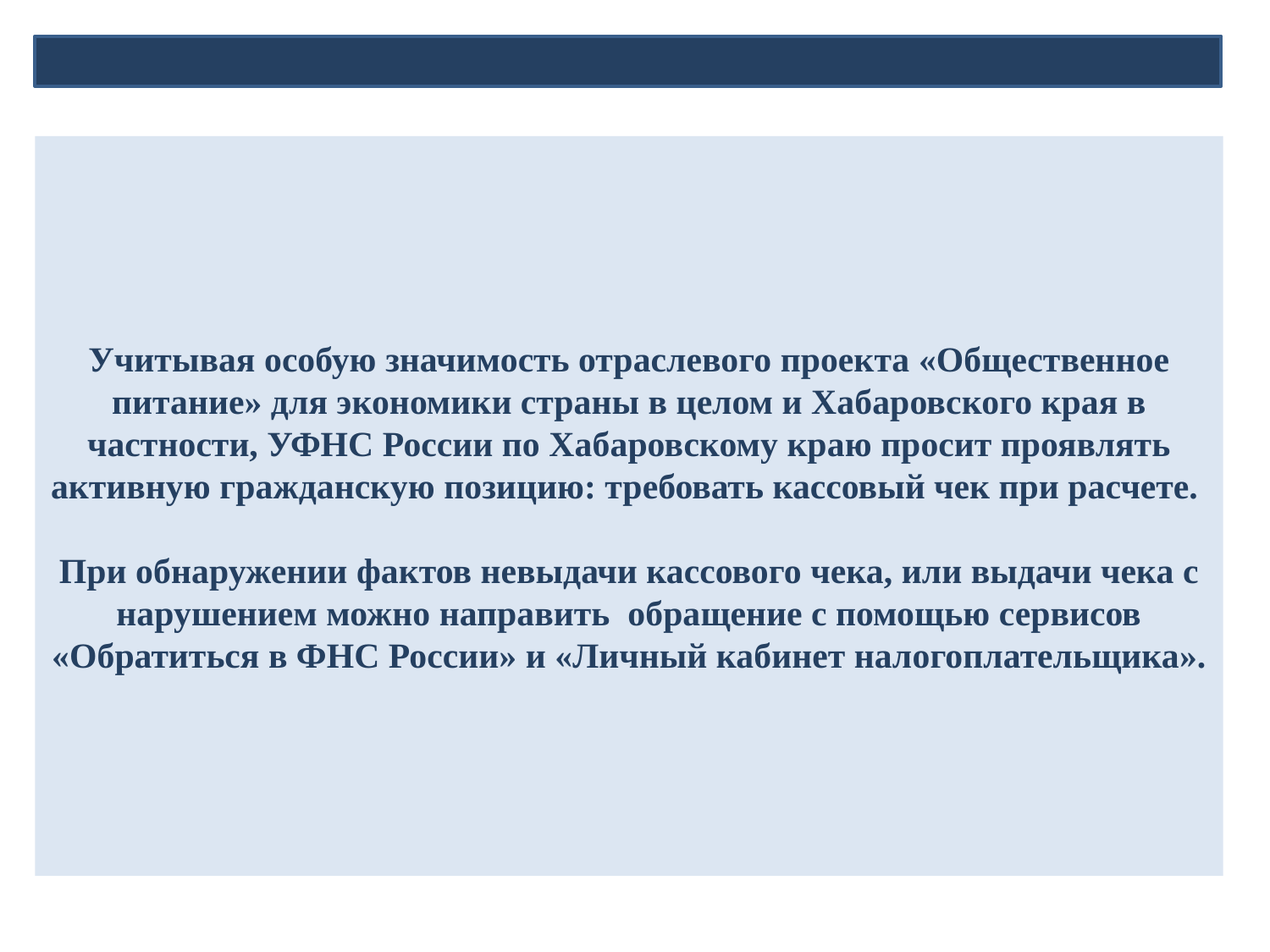

# Учитывая особую значимость отраслевого проекта «Общественное питание» для экономики страны в целом и Хабаровского края в частности, УФНС России по Хабаровскому краю просит проявлять активную гражданскую позицию: требовать кассовый чек при расчете. При обнаружении фактов невыдачи кассового чека, или выдачи чека с нарушением можно направить  обращение с помощью сервисов «Обратиться в ФНС России» и «Личный кабинет налогоплательщика».